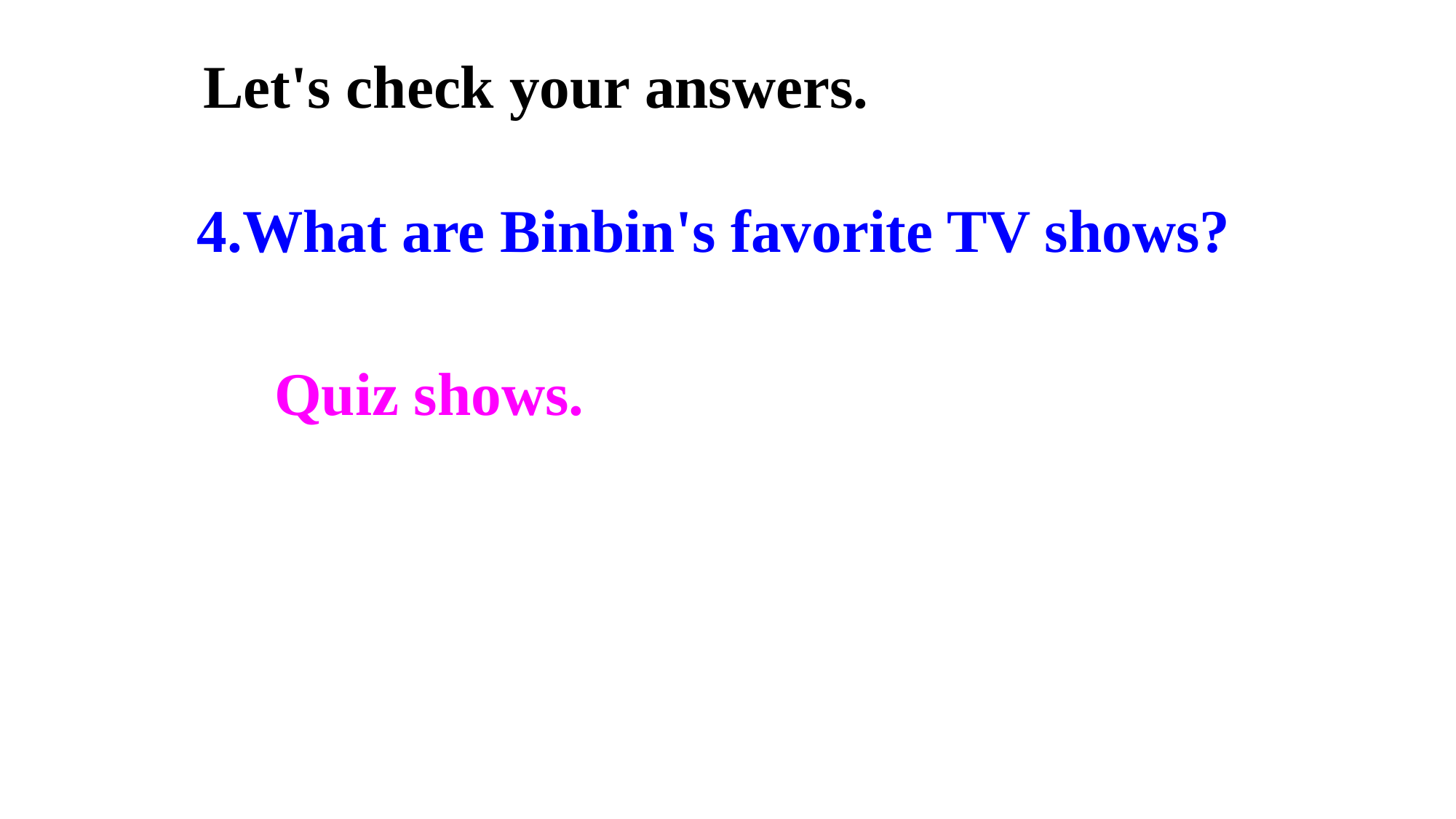

Let's check your answers.
4.What are Binbin's favorite TV shows?
Quiz shows.